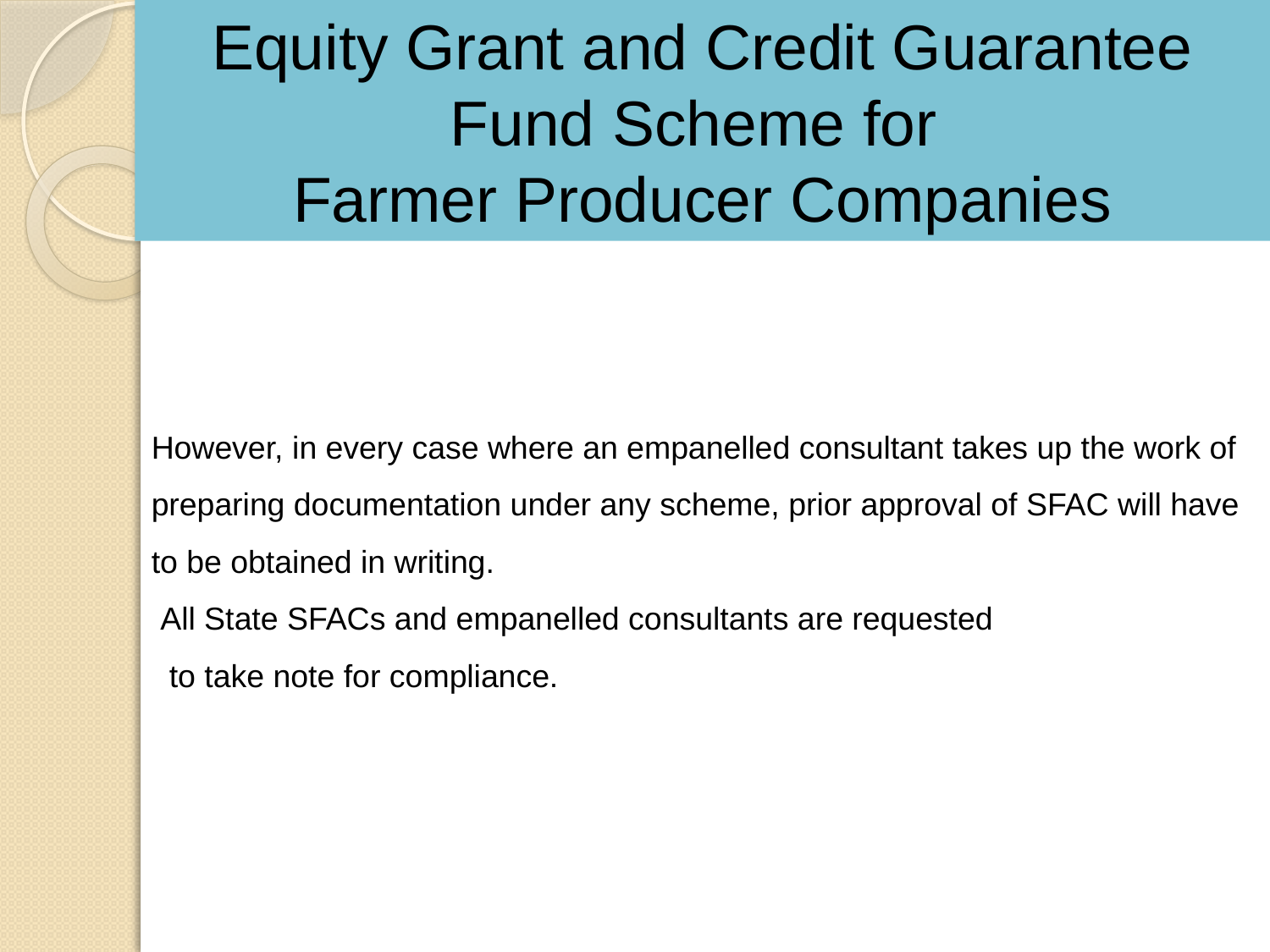

Equity Grant and Credit Guarantee Fund Scheme for
Farmer Producer Companies
However, in every case where an empanelled consultant takes up the work of preparing documentation under any scheme, prior approval of SFAC will have to be obtained in writing.
 All State SFACs and empanelled consultants are requested
  to take note for compliance.